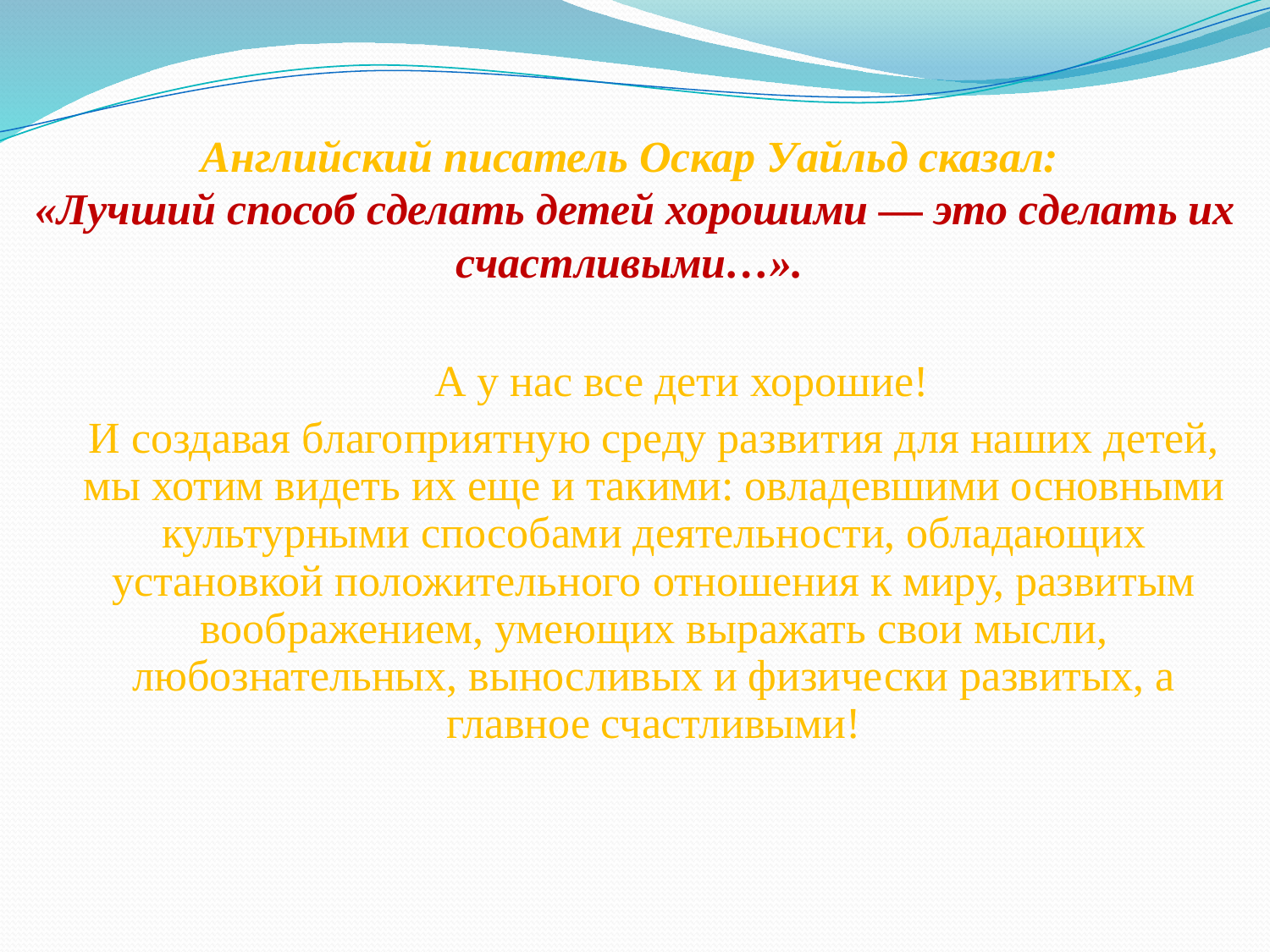

# Английский писатель Оскар Уайльд сказал: «Лучший способ сделать детей хорошими — это сделать их счастливыми…».
     А у нас все дети хорошие!
И создавая благоприятную среду развития для наших детей, мы хотим видеть их еще и такими: овладевшими основными культурными способами деятельности, обладающих установкой положительного отношения к миру, развитым воображением, умеющих выражать свои мысли, любознательных, выносливых и физически развитых, а главное счастливыми!